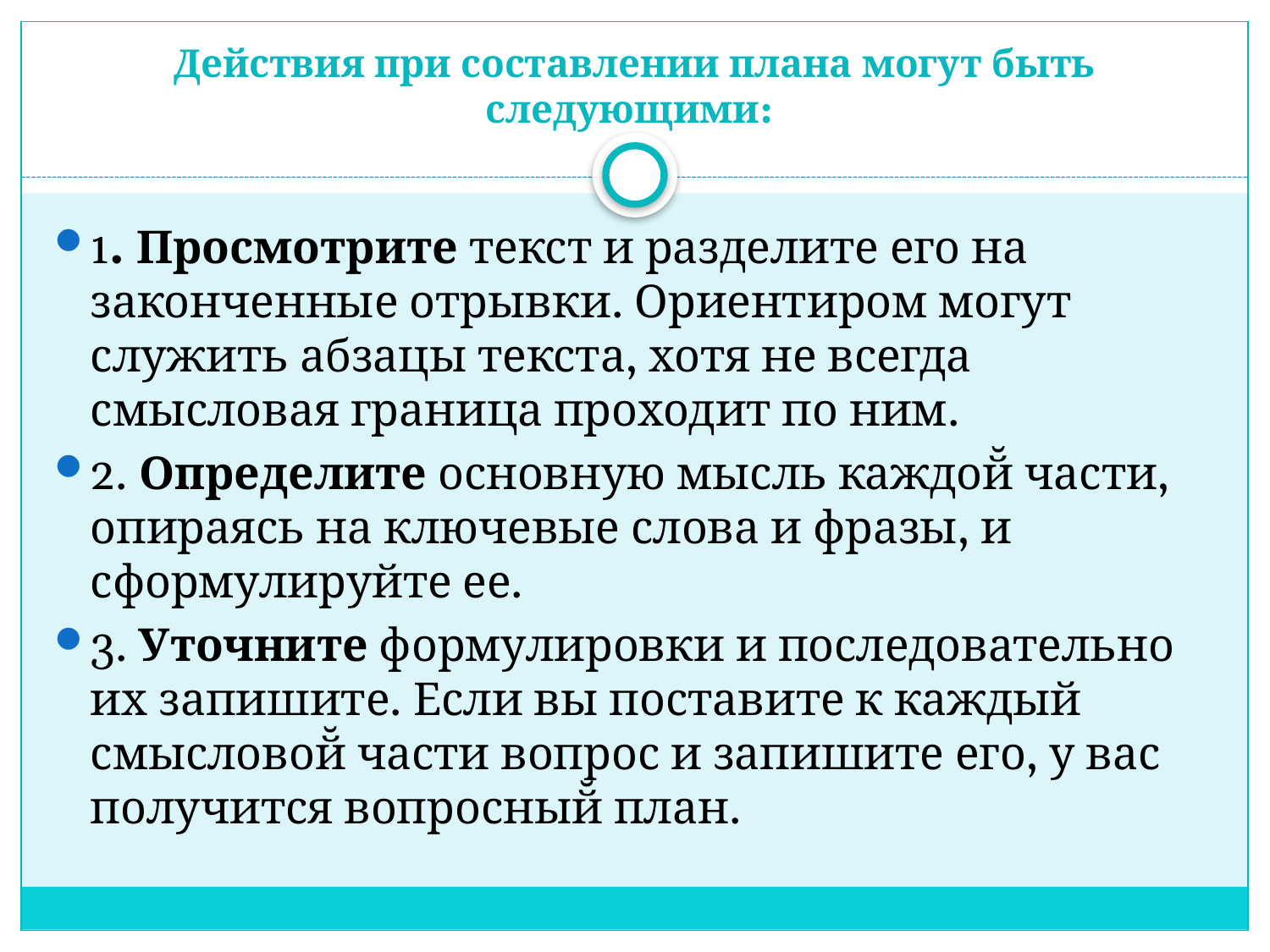

# Действия при составлении плана могут быть следующими:
1. Просмотрите текст и разделите его на законченные отрывки. Ориентиром могут служить абзацы текста, хотя не всегда смысловая граница проходит по ним.
2. Определите основную мысль каждой̆ части, опираясь на ключевые слова и фразы, и сформулируйте ее.
3. Уточните формулировки и последовательно их запишите. Если вы поставите к каждый смысловой̆ части вопрос и запишите его, у вас получится вопросный̆ план.